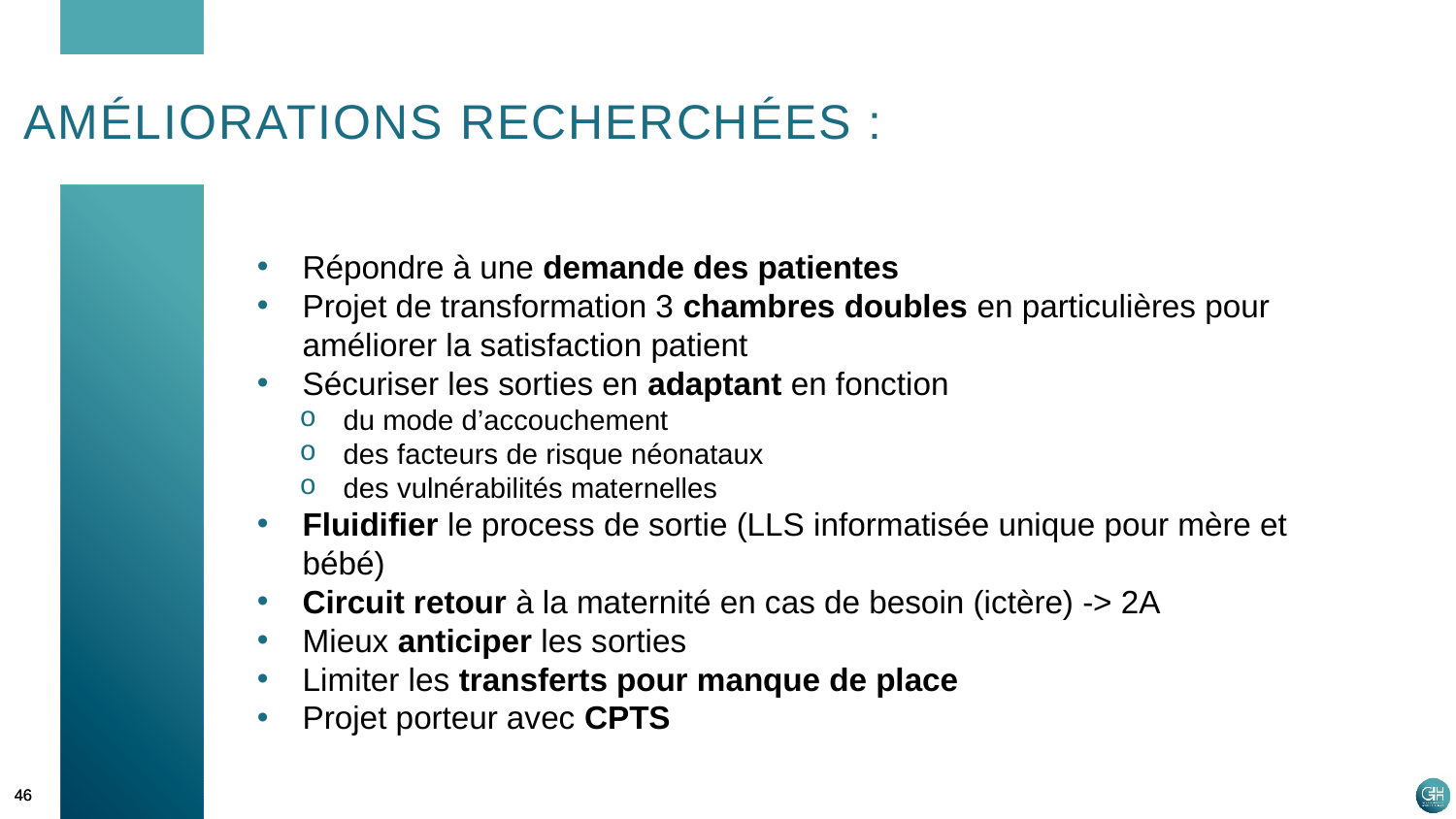

# Améliorations recherchées :
Répondre à une demande des patientes
Projet de transformation 3 chambres doubles en particulières pour améliorer la satisfaction patient
Sécuriser les sorties en adaptant en fonction
du mode d’accouchement
des facteurs de risque néonataux
des vulnérabilités maternelles
Fluidifier le process de sortie (LLS informatisée unique pour mère et bébé)
Circuit retour à la maternité en cas de besoin (ictère) -> 2A
Mieux anticiper les sorties
Limiter les transferts pour manque de place
Projet porteur avec CPTS